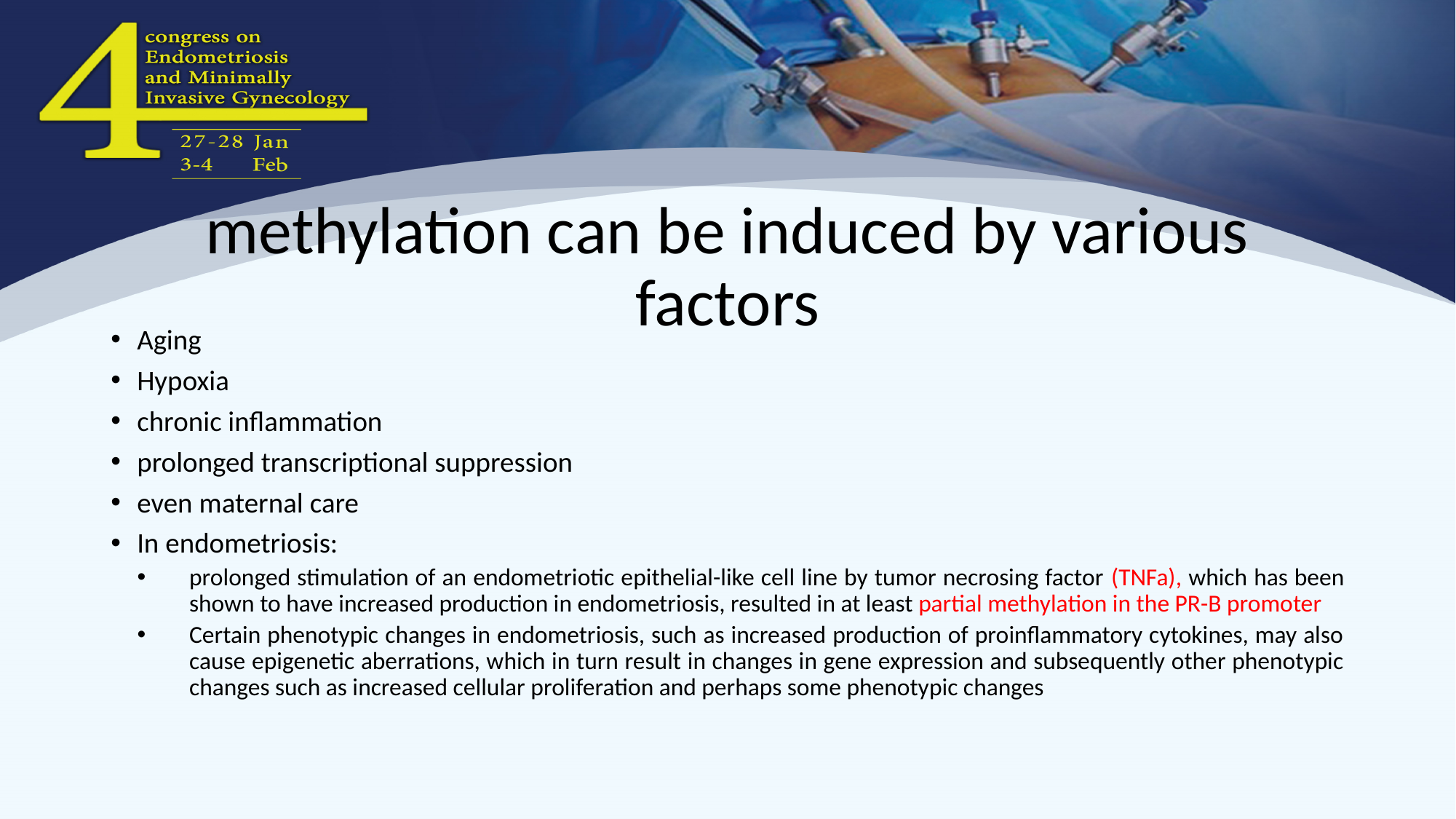

# methylation can be induced by various factors
Aging
Hypoxia
chronic inflammation
prolonged transcriptional suppression
even maternal care
In endometriosis:
prolonged stimulation of an endometriotic epithelial-like cell line by tumor necrosing factor (TNFa), which has been shown to have increased production in endometriosis, resulted in at least partial methylation in the PR-B promoter
Certain phenotypic changes in endometriosis, such as increased production of proinflammatory cytokines, may also cause epigenetic aberrations, which in turn result in changes in gene expression and subsequently other phenotypic changes such as increased cellular proliferation and perhaps some phenotypic changes